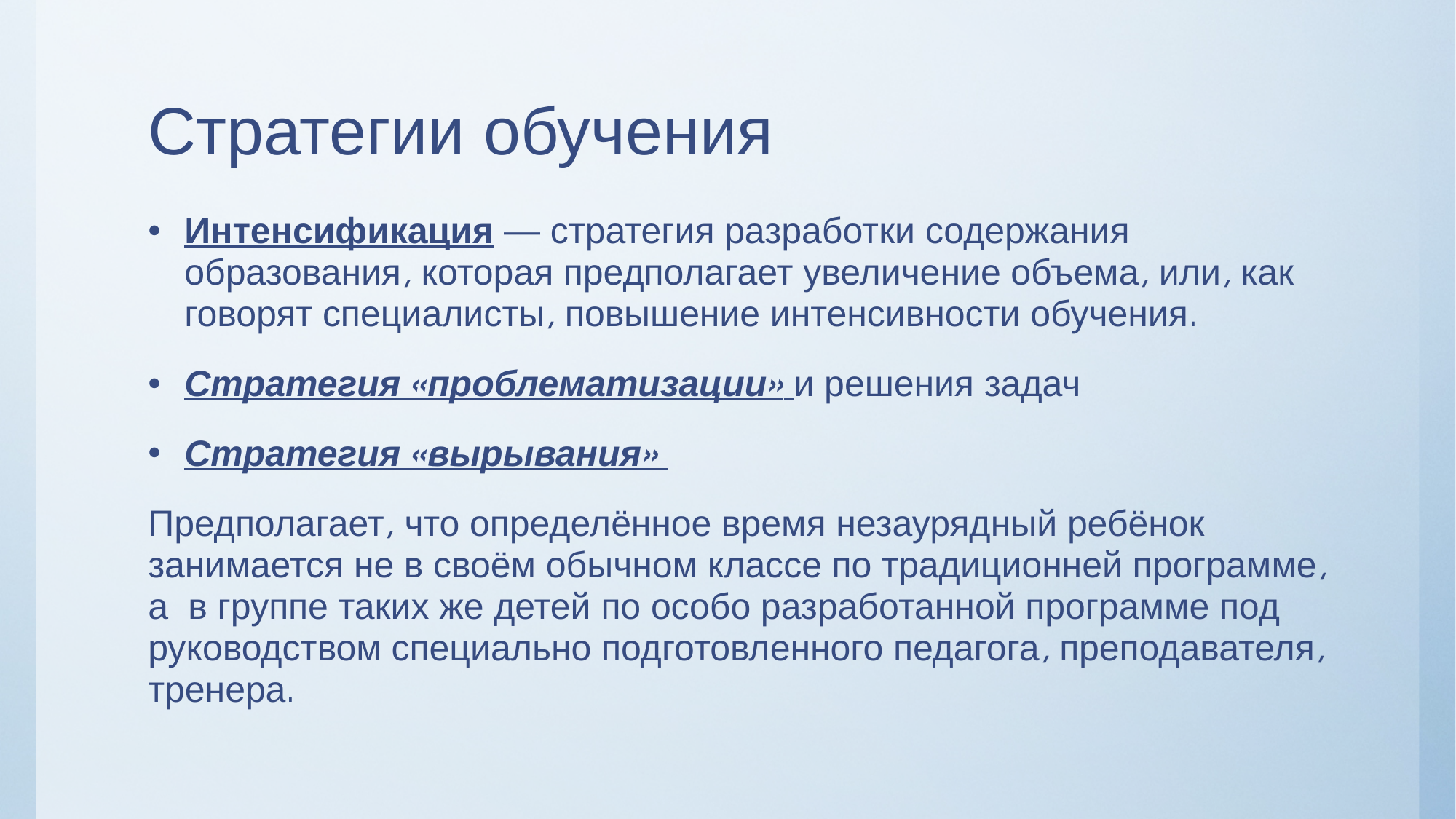

# Стратегии обучения
Интенсификация — стратегия разработки содержания образования, которая предполагает увеличение объема, или, как говорят специалисты, повышение интенсивности обучения.
Стратегия «проблематизации» и решения задач
Стратегия «вырывания»
Предполагает, что определённое время незаурядный ребёнок занимается не в своём обычном классе по традиционней программе, а  в группе таких же детей по особо разработанной программе под руководством специально подготовленного педагога, преподавателя, тренера.